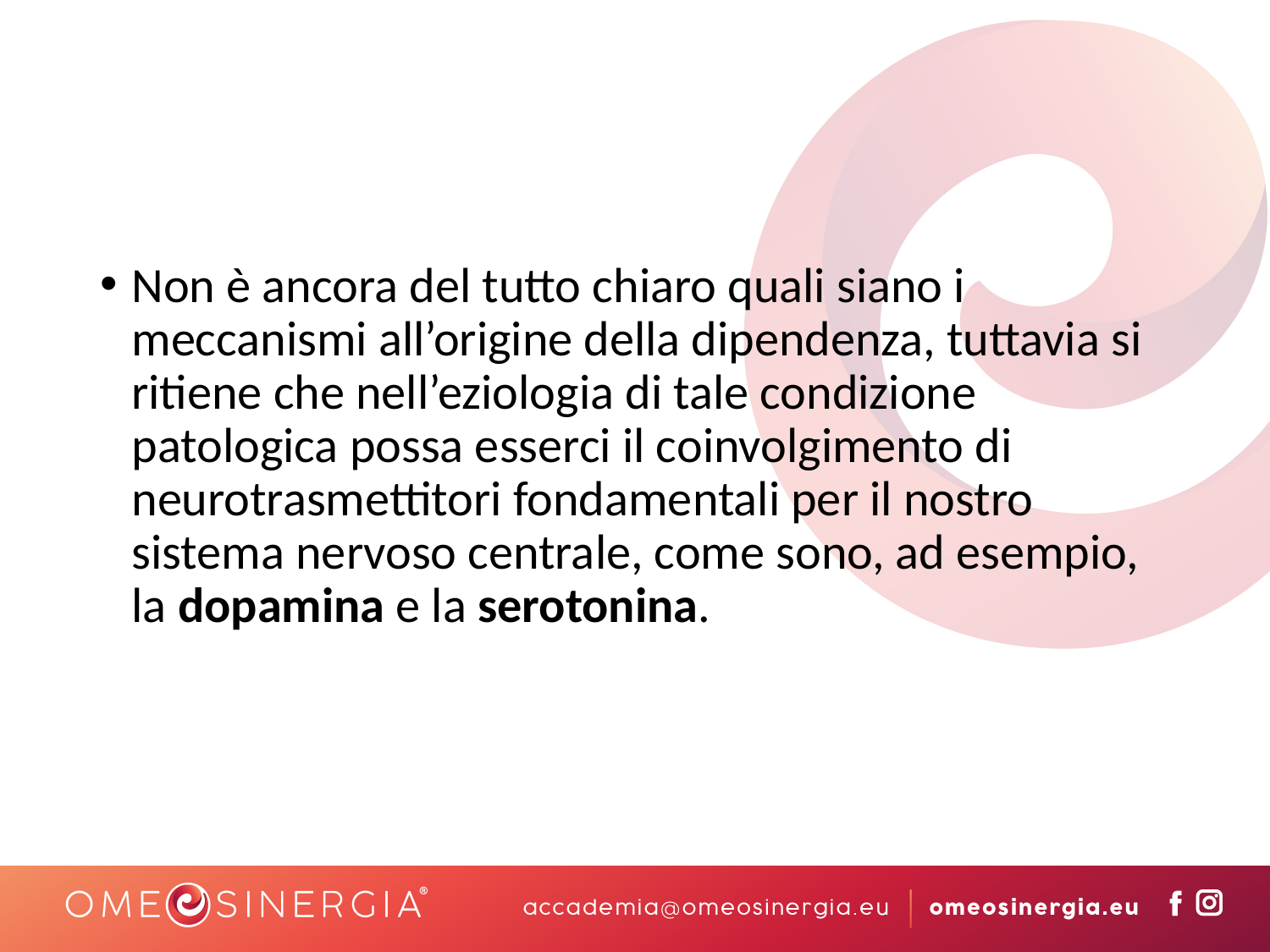

Non è ancora del tutto chiaro quali siano i meccanismi all’origine della dipendenza, tuttavia si ritiene che nell’eziologia di tale condizione patologica possa esserci il coinvolgimento di neurotrasmettitori fondamentali per il nostro sistema nervoso centrale, come sono, ad esempio, la dopamina e la serotonina.